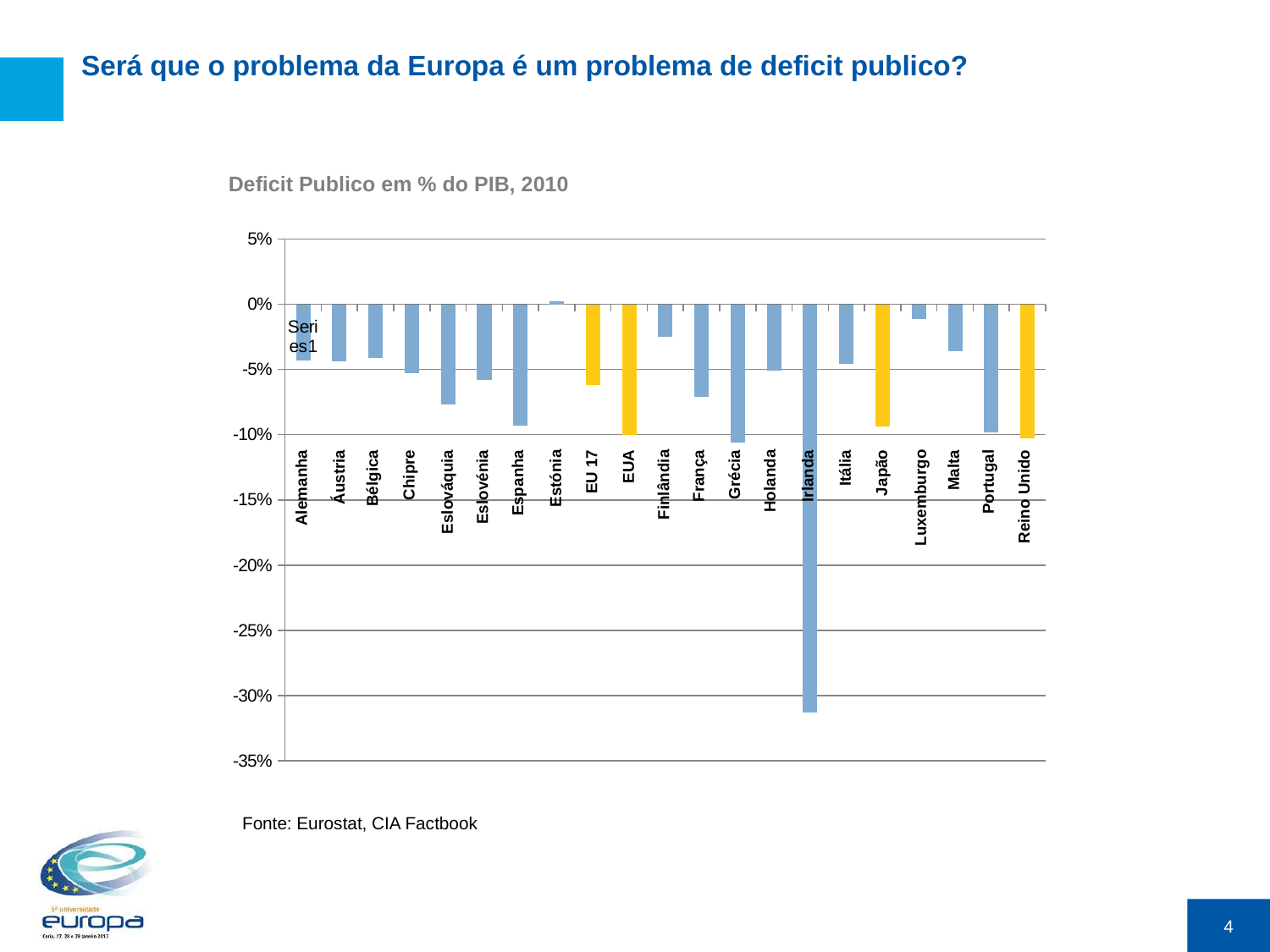

# Será que o problema da Europa é um problema de deficit publico?
Deficit Publico em % do PIB, 2010

### Chart

| Category | Deficit/Surplus | Série 2 | Série 3 | Série 4 |
|---|---|---|---|---|
|  | -0.043 | None | None | 0.0 |
|  | -0.044 | None | None | 0.0 |
|  | -0.041 | None | None | 0.0 |
|  | -0.053 | None | None | 0.0 |
|  | -0.077 | None | None | 0.0 |
|  | -0.058 | None | None | 0.0 |
|  | -0.093 | None | None | 0.0 |
|  | 0.002 | None | None | 0.0 |
|  | -0.062 | None | None | 0.0 |
|  | -0.1 | None | None | 0.0 |
|  | -0.025 | None | None | 0.0 |
|  | -0.071 | None | None | 0.0 |
|  | -0.106 | None | None | 0.0 |
|  | -0.051 | None | None | 0.0 |
|  | -0.313 | None | None | 0.0 |
|  | -0.046 | None | None | 0.0 |
|  | -0.094 | None | None | 0.0 |
|  | -0.011 | None | None | 0.0 |
|  | -0.036 | None | None | 0.0 |
|  | -0.098 | None | None | 0.0 |
|  | -0.103 | None | None | 0.0 |
Alemanha
Áustria
Bélgica
Chipre
Eslováquia
Eslovénia
Espanha
Estónia
EU 17
EUA
Finlândia
França
Grécia
Holanda
Irlanda
Itália
Japão
Malta
Portugal
Reino Unido
Luxemburgo
Fonte: Eurostat, CIA Factbook